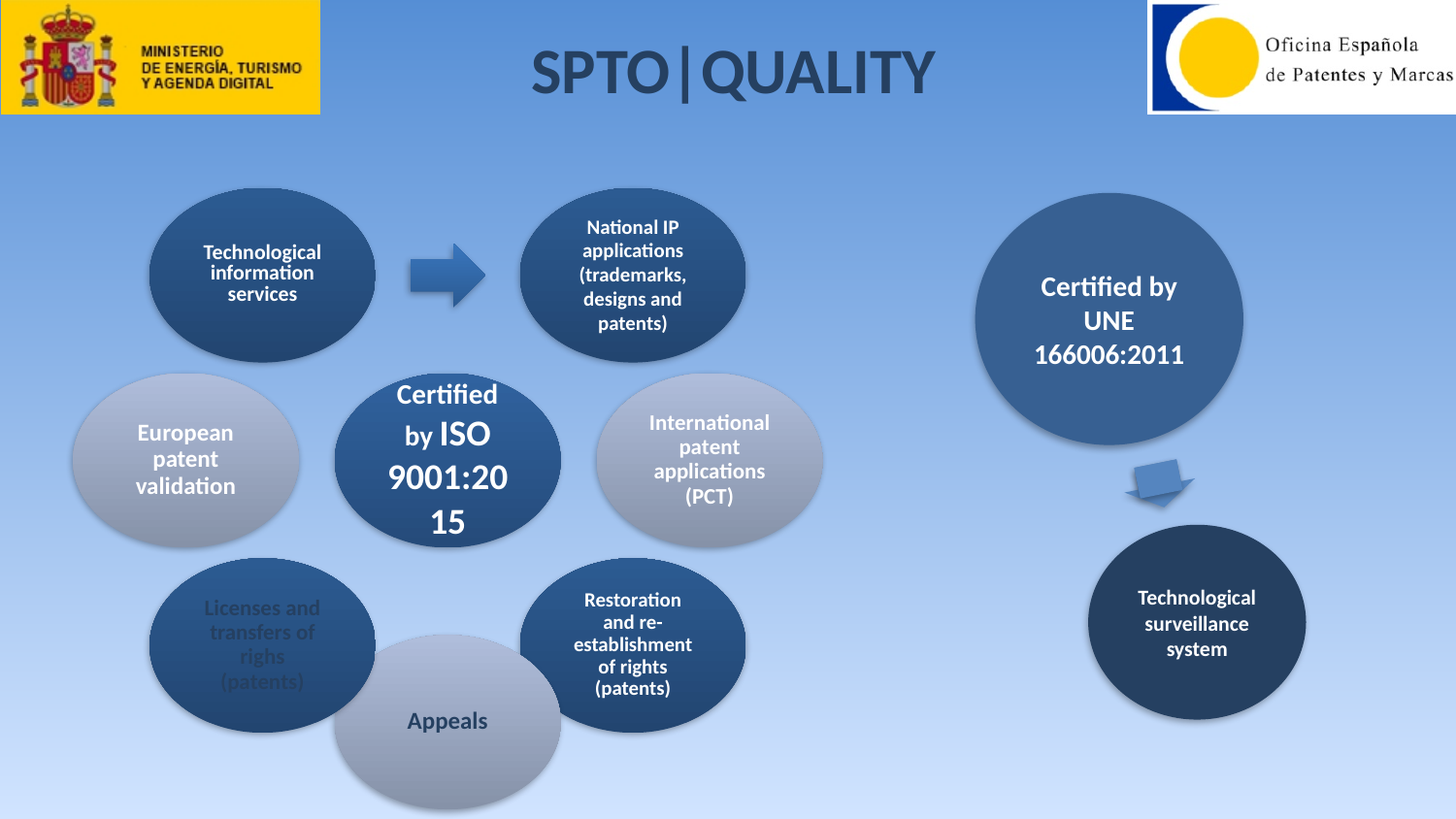

# SPTO|QUALITY
Certified by ISO 9001:2015
International patent applications (PCT)
Technological information services
National IP applications (trademarks, designs and patents)
Restoration and re-establishment of rights (patents)
Appeals
Licenses and transfers of righs (patents)
European patent validation
Certified by UNE 166006:2011

Technological surveillance system